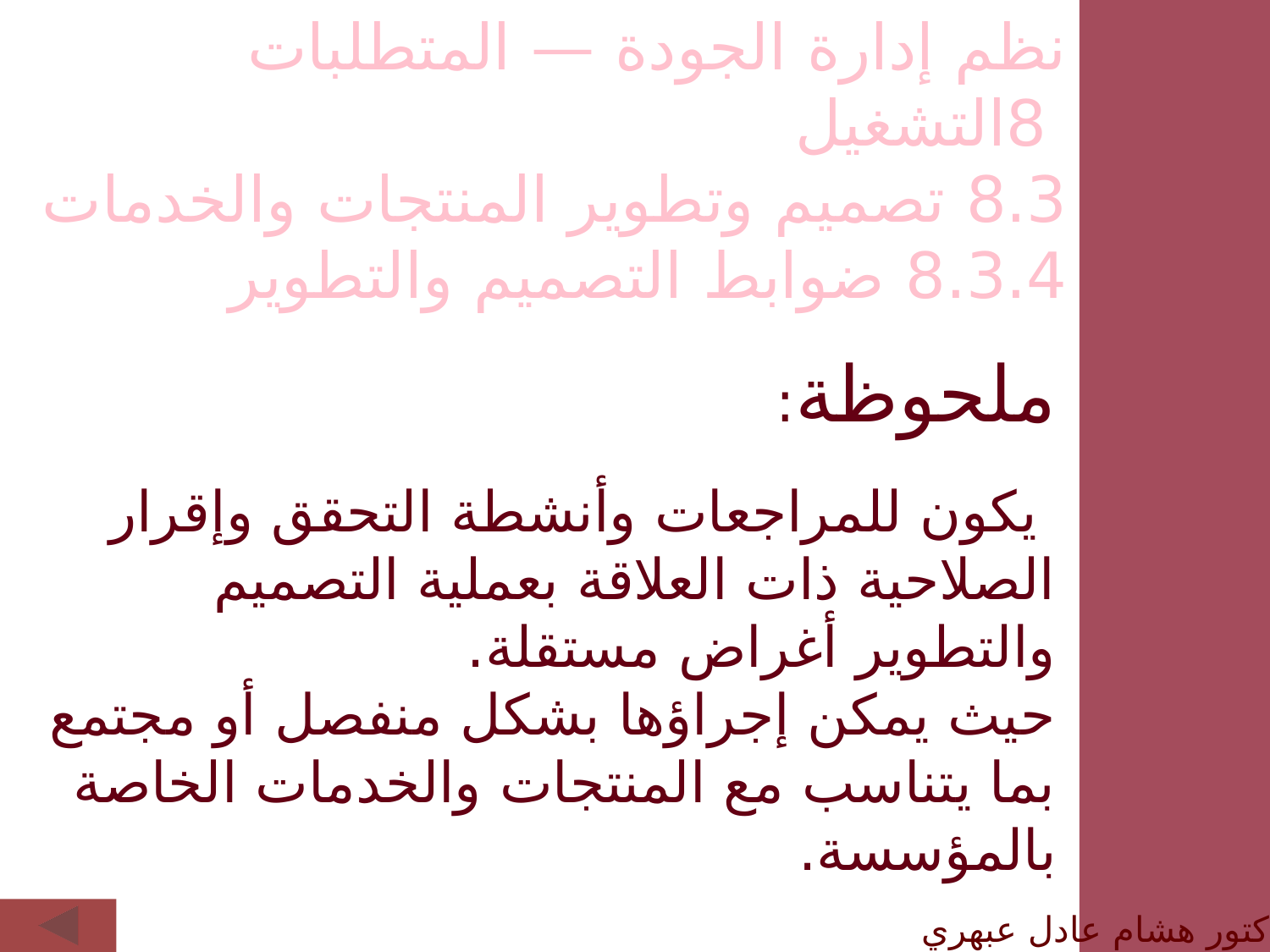

نظم إدارة الجودة — المتطلبات
 8التشغيل
8.3 تصميم وتطوير المنتجات والخدمات
8.3.4 ضوابط التصميم والتطوير

ملحوظة:

 يكون للمراجعات وأنشطة التحقق وإقرار الصلاحية ذات العلاقة بعملية التصميم والتطوير أغراض مستقلة.
حيث يمكن إجراؤها بشكل منفصل أو مجتمع بما يتناسب مع المنتجات والخدمات الخاصة بالمؤسسة.

الدكتور هشام عادل عبهري